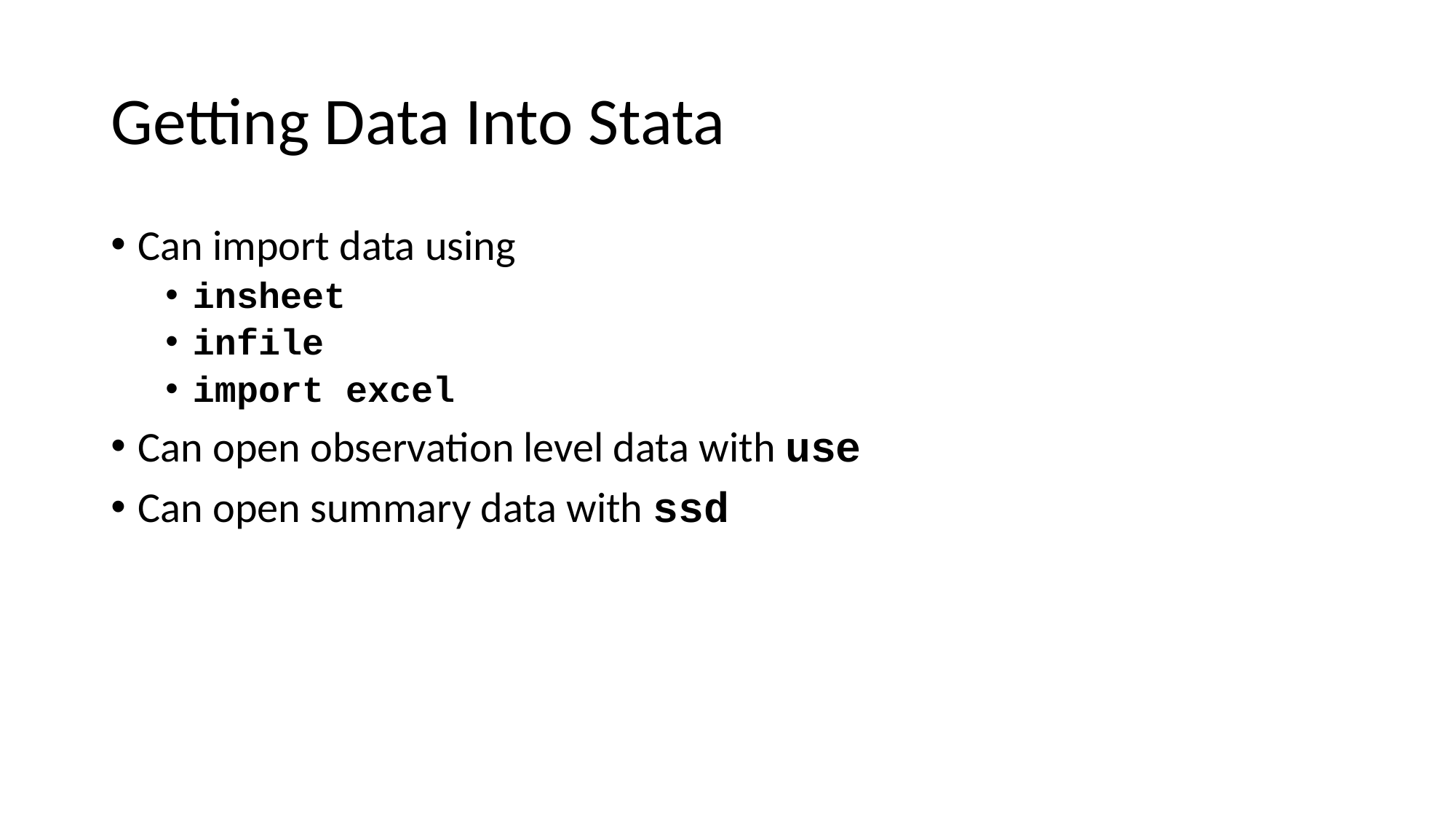

# Getting Data Into Stata
Can import data using
insheet
infile
import excel
Can open observation level data with use
Can open summary data with ssd